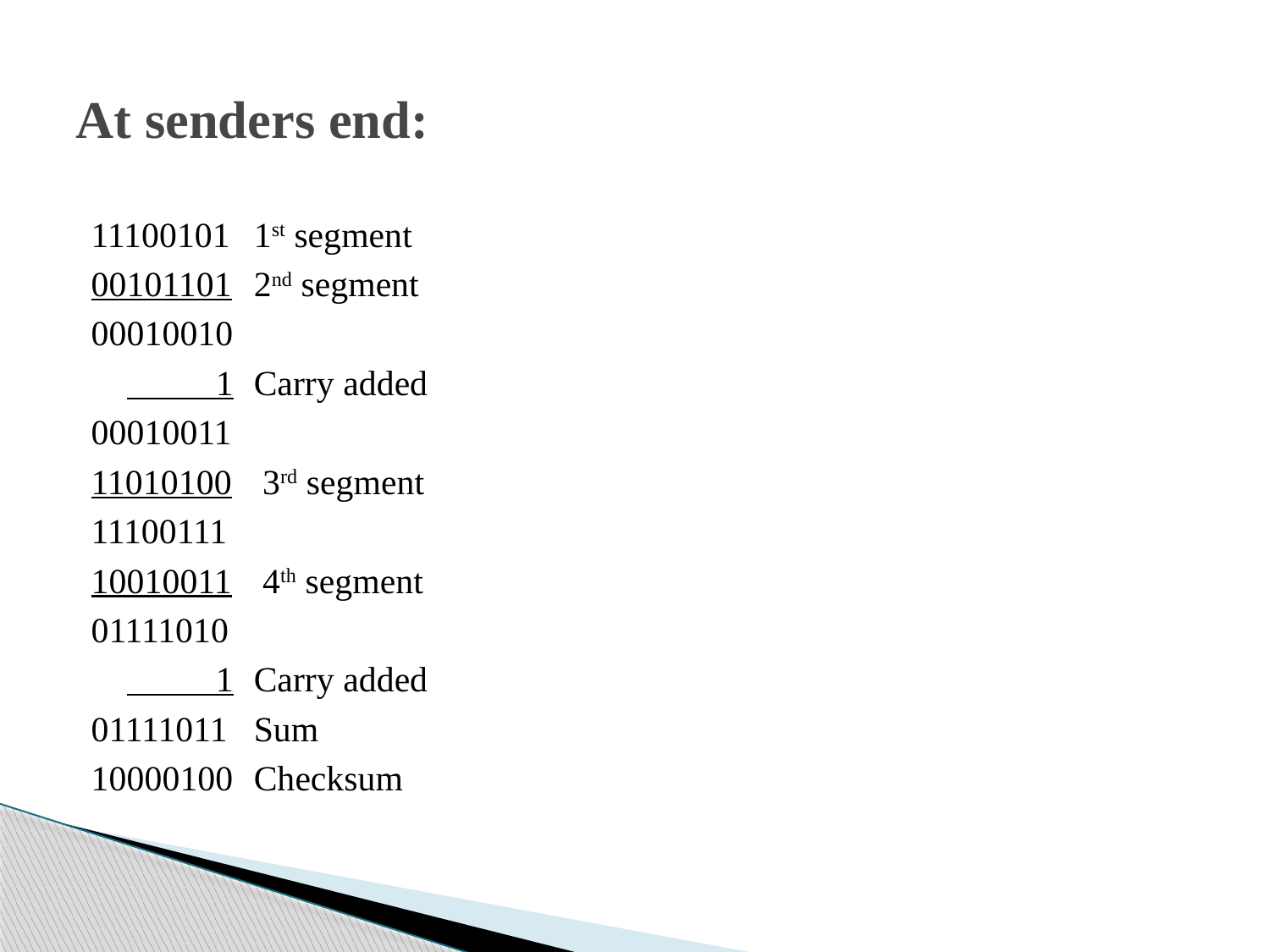

# At senders end:
11100101 	1st segment
00101101	2nd segment
00010010
	          1 	Carry added
00010011
11010100	 3rd segment
11100111
10010011	 4th segment
01111010
	          1 	Carry added
01111011 	Sum
10000100 	Checksum